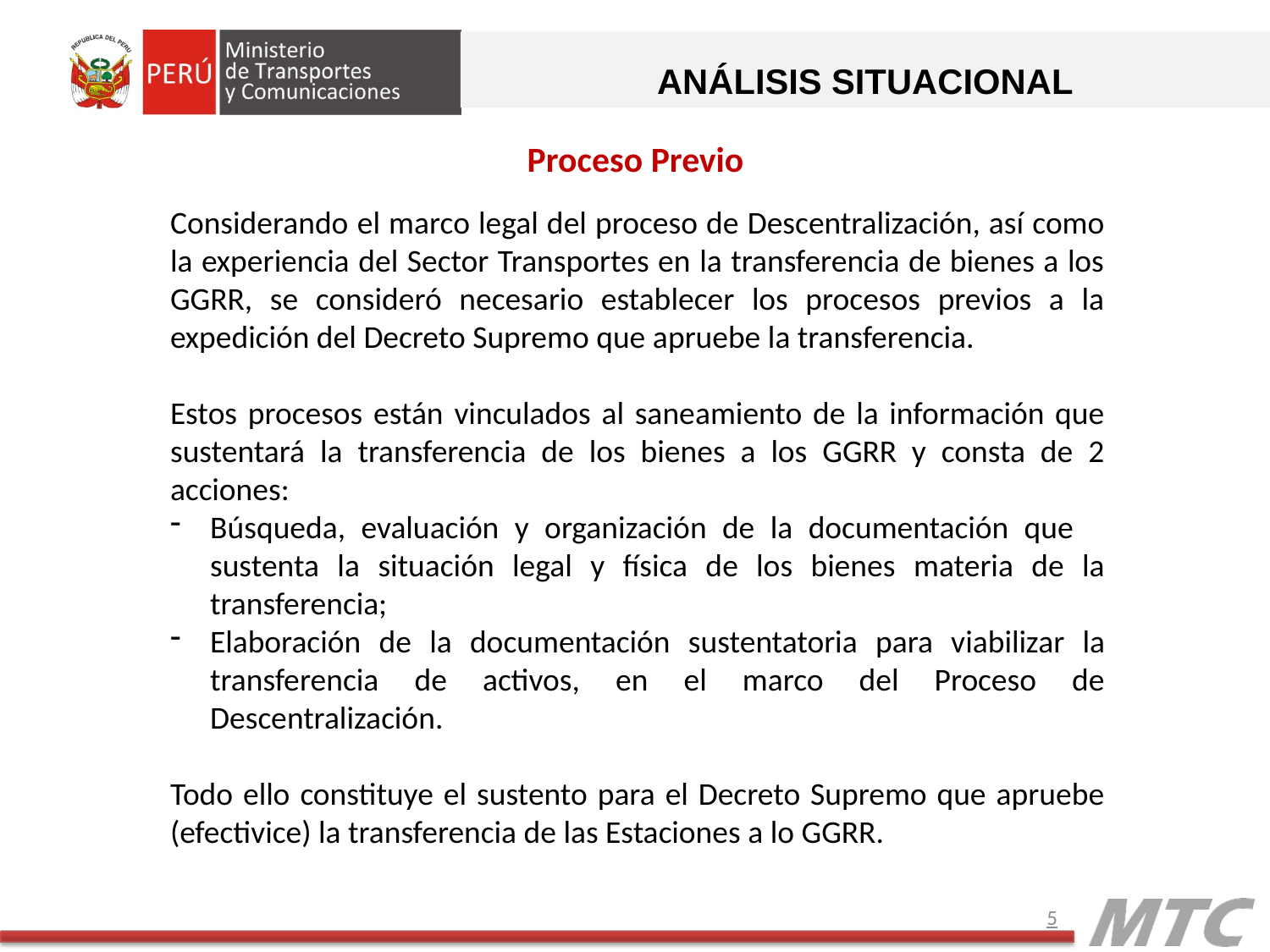

ANÁLISIS SITUACIONAL
Proceso Previo
Considerando el marco legal del proceso de Descentralización, así como la experiencia del Sector Transportes en la transferencia de bienes a los GGRR, se consideró necesario establecer los procesos previos a la expedición del Decreto Supremo que apruebe la transferencia.

Estos procesos están vinculados al saneamiento de la información que sustentará la transferencia de los bienes a los GGRR y consta de 2 acciones:
Búsqueda, evaluación y organización de la documentación que   sustenta la situación legal y física de los bienes materia de la transferencia;
Elaboración de la documentación sustentatoria para viabilizar la transferencia de activos, en el marco del Proceso de Descentralización.

Todo ello constituye el sustento para el Decreto Supremo que apruebe (efectivice) la transferencia de las Estaciones a lo GGRR.

5